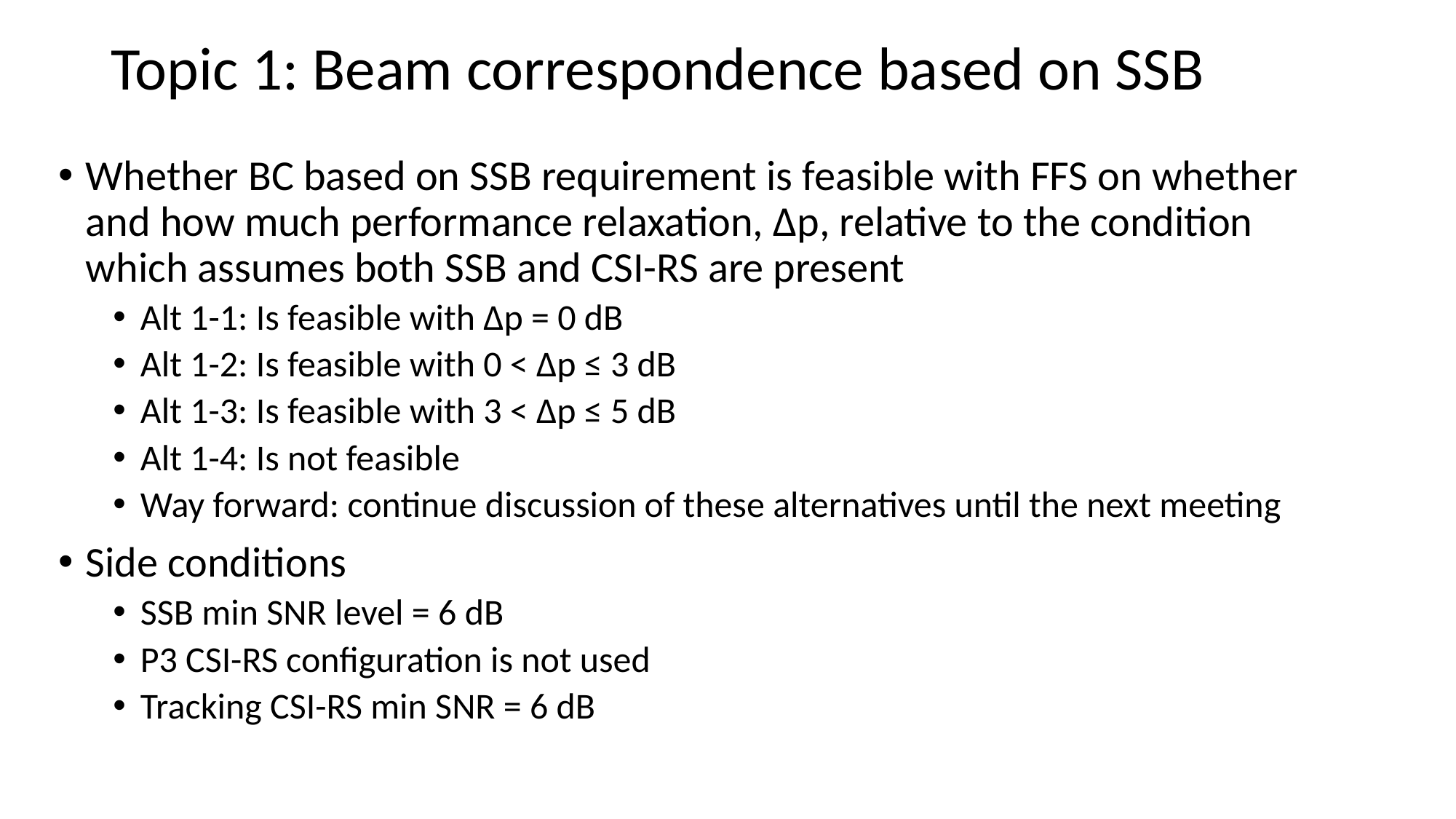

# Topic 1: Beam correspondence based on SSB
Whether BC based on SSB requirement is feasible with FFS on whether and how much performance relaxation, ∆p, relative to the condition which assumes both SSB and CSI-RS are present
Alt 1-1: Is feasible with ∆p = 0 dB
Alt 1-2: Is feasible with 0 < ∆p ≤ 3 dB
Alt 1-3: Is feasible with 3 < ∆p ≤ 5 dB
Alt 1-4: Is not feasible
Way forward: continue discussion of these alternatives until the next meeting
Side conditions
SSB min SNR level = 6 dB
P3 CSI-RS configuration is not used
Tracking CSI-RS min SNR = 6 dB